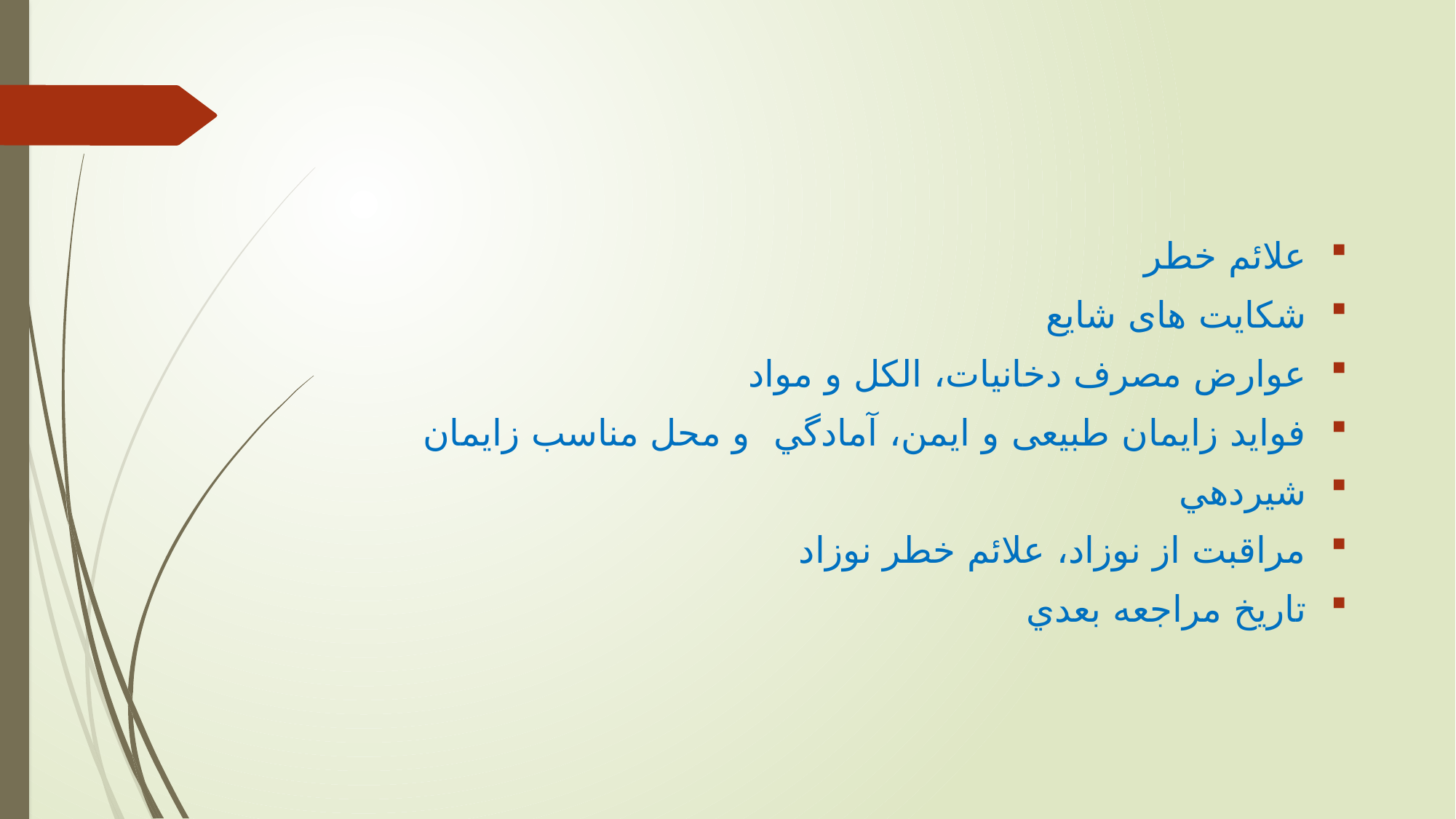

علائم خطر
شكايت های شايع
عوارض مصرف دخانیات، الکل و مواد
فوايد زايمان طبیعی و ايمن، آمادگي  و محل مناسب زايمان
شيردهي
مراقبت از نوزاد، علائم خطر نوزاد
تاريخ مراجعه بعدي